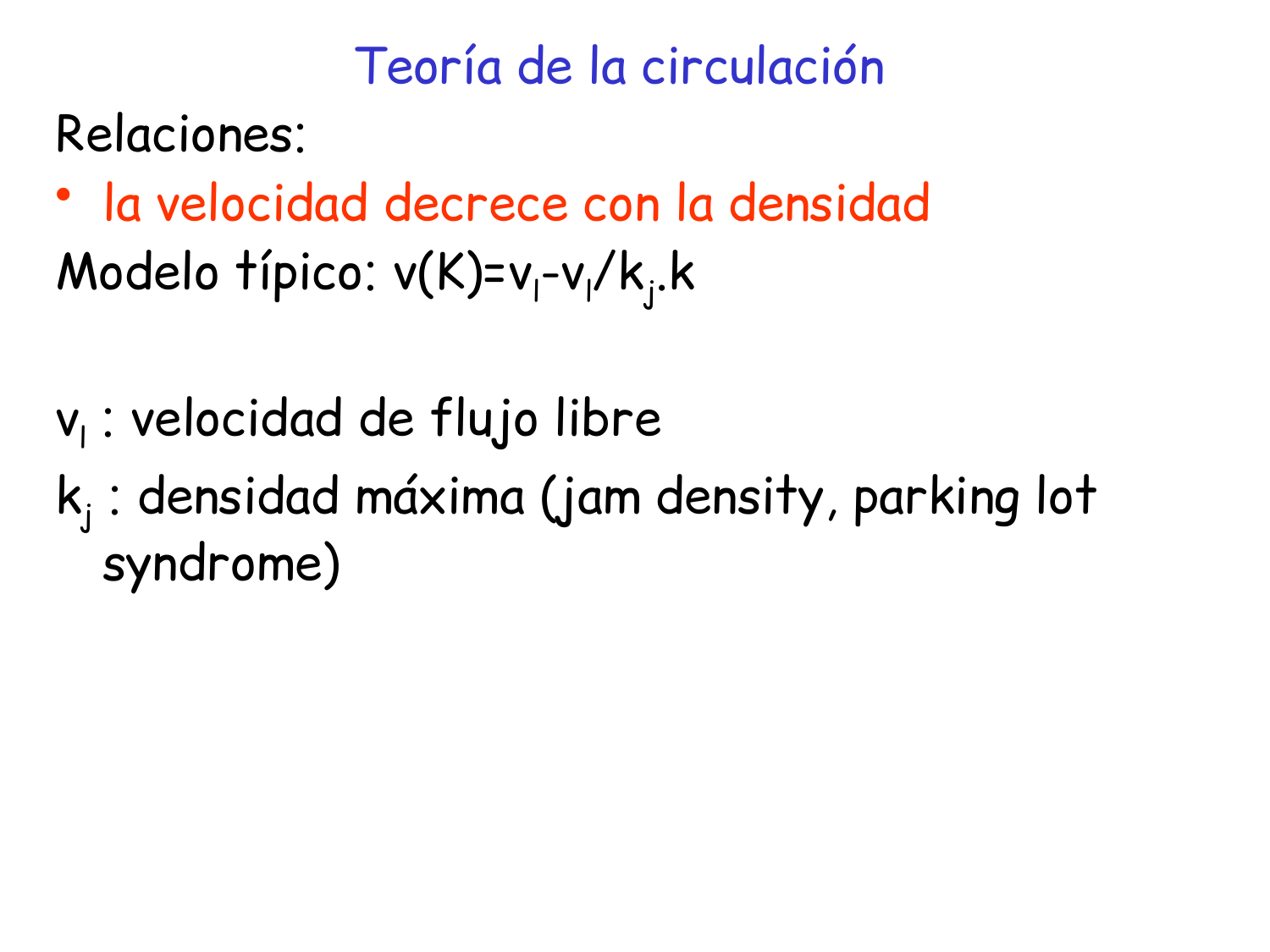

# Teoría de la circulación
Relaciones:
la velocidad decrece con la densidad
Modelo típico: v(K)=vl-vl/kj.k

vl : velocidad de flujo libre
kj : densidad máxima (jam density, parking lot syndrome)